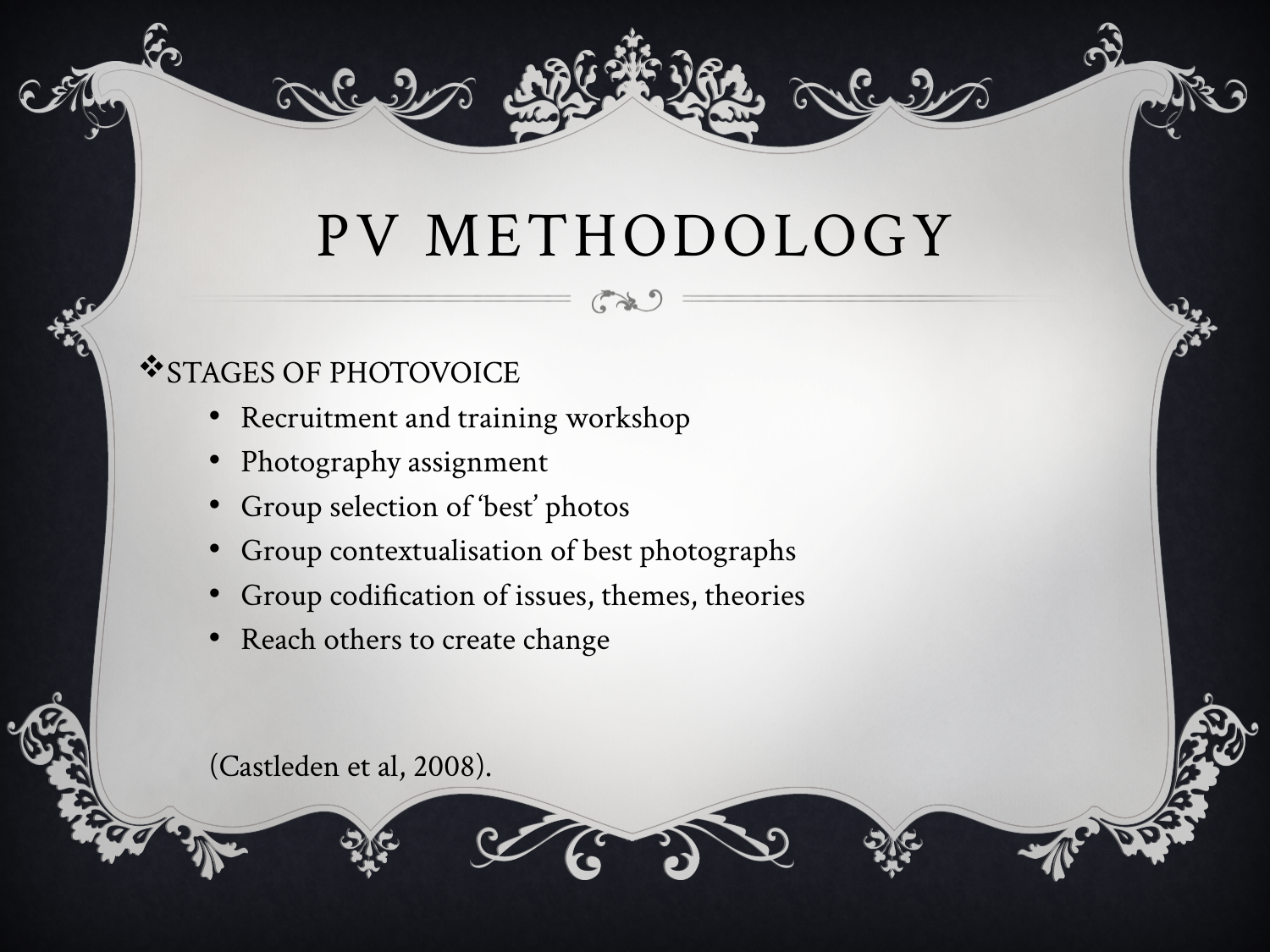

# Pv methodology
STAGES OF PHOTOVOICE
Recruitment and training workshop
Photography assignment
Group selection of ‘best’ photos
Group contextualisation of best photographs
Group codification of issues, themes, theories
Reach others to create change

(Castleden et al, 2008).